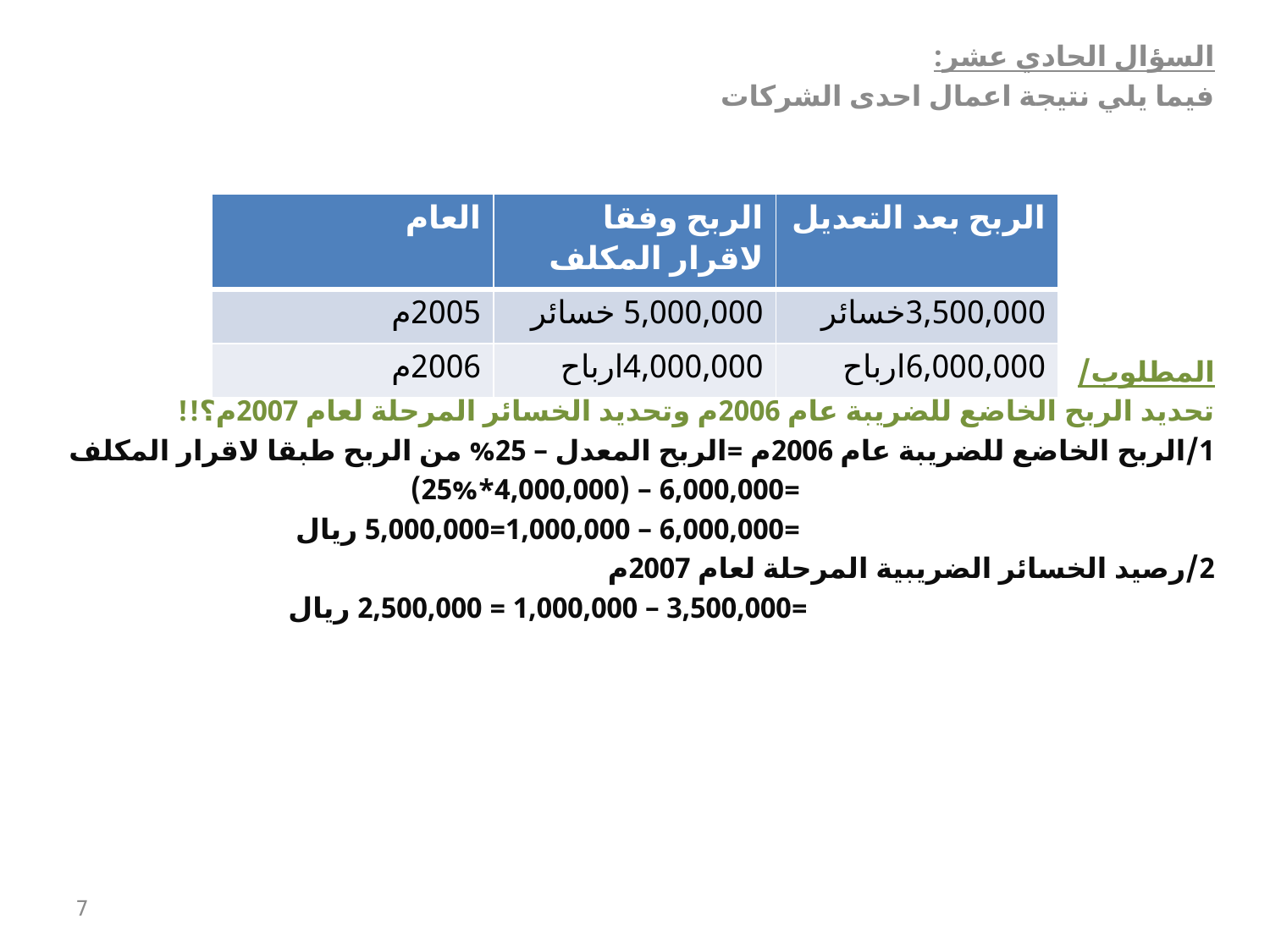

السؤال الحادي عشر:
فيما يلي نتيجة اعمال احدى الشركات

المطلوب/
تحديد الربح الخاضع للضريبة عام 2006م وتحديد الخسائر المرحلة لعام 2007م؟!!
1/الربح الخاضع للضريبة عام 2006م =الربح المعدل – 25% من الربح طبقا لاقرار المكلف
                                                        =6,000,000 – (4,000,000*25%)
                                                        =6,000,000 – 1,000,000=5,000,000 ريال
2/رصيد الخسائر الضريبية المرحلة لعام 2007م
                                                       =3,500,000 – 1,000,000 = 2,500,000 ريال
| العام | الربح وفقا لاقرار المكلف | الربح بعد التعديل |
| --- | --- | --- |
| 2005م | 5,000,000 خسائر | 3,500,000خسائر |
| 2006م | 4,000,000ارباح | 6,000,000ارباح |
7